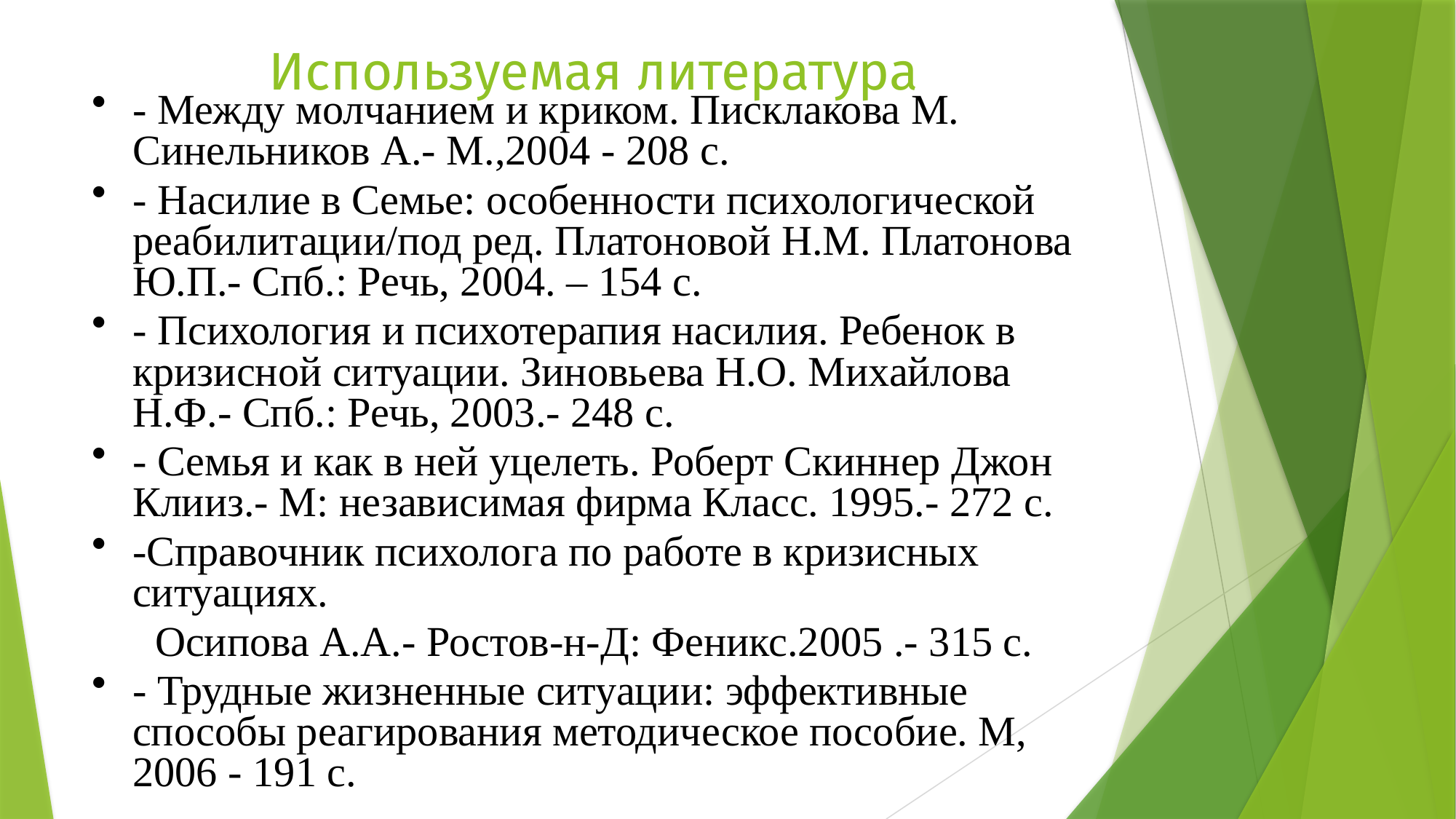

# Используемая литература
- Между молчанием и криком. Писклакова М. Синельников А.- М.,2004 - 208 с.
- Насилие в Семье: особенности психологической реабилитации/под ред. Платоновой Н.М. Платонова Ю.П.- Спб.: Речь, 2004. – 154 с.
- Психология и психотерапия насилия. Ребенок в кризисной ситуации. Зиновьева Н.О. Михайлова Н.Ф.- Спб.: Речь, 2003.- 248 с.
- Семья и как в ней уцелеть. Роберт Скиннер Джон Клииз.- М: независимая фирма Класс. 1995.- 272 с.
-Справочник психолога по работе в кризисных ситуациях.
      Осипова А.А.- Ростов-н-Д: Феникс.2005 .- 315 с.
- Трудные жизненные ситуации: эффективные способы реагирования методическое пособие. М, 2006 - 191 с.